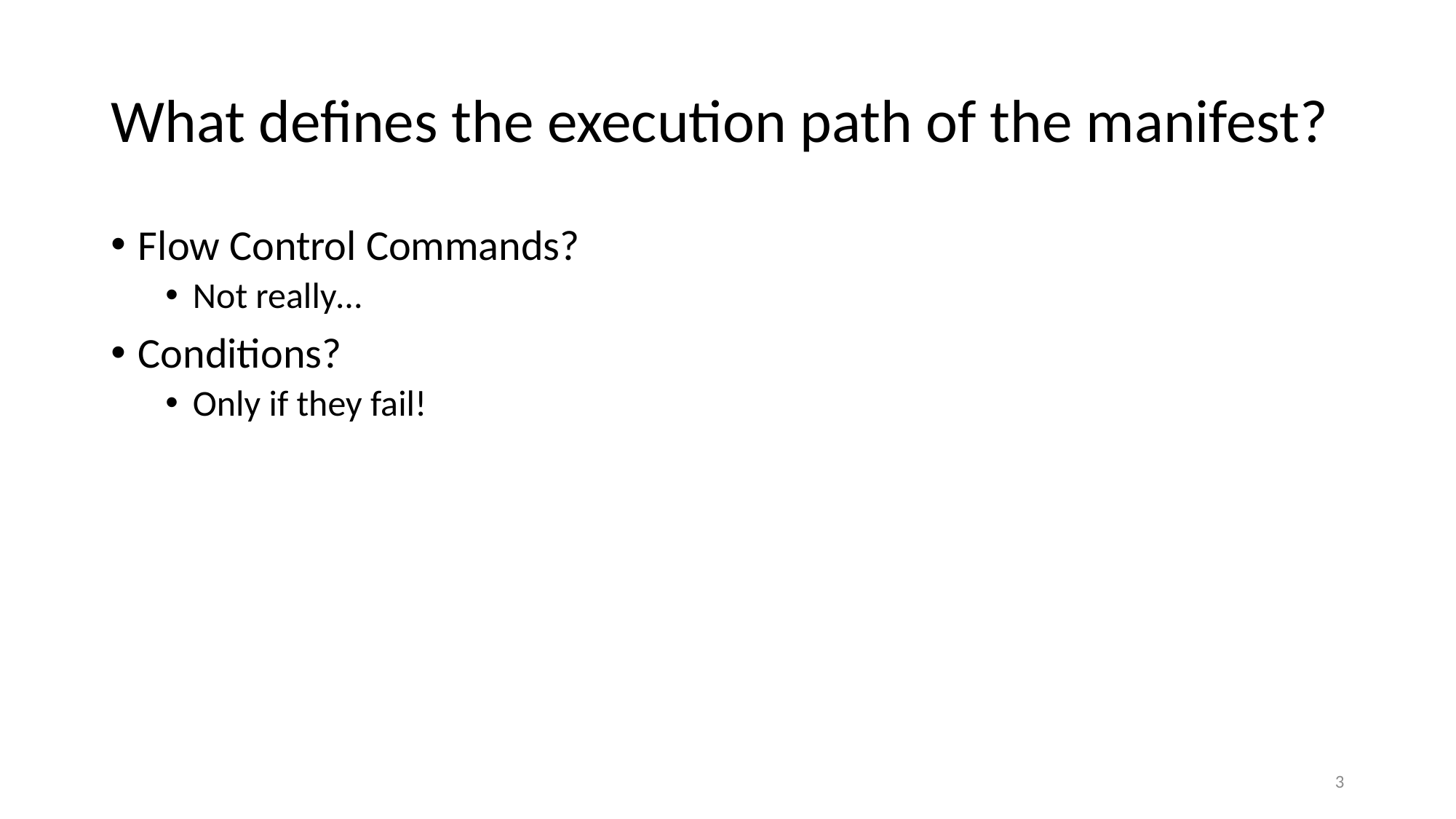

# What defines the execution path of the manifest?
Flow Control Commands?
Not really…
Conditions?
Only if they fail!

3